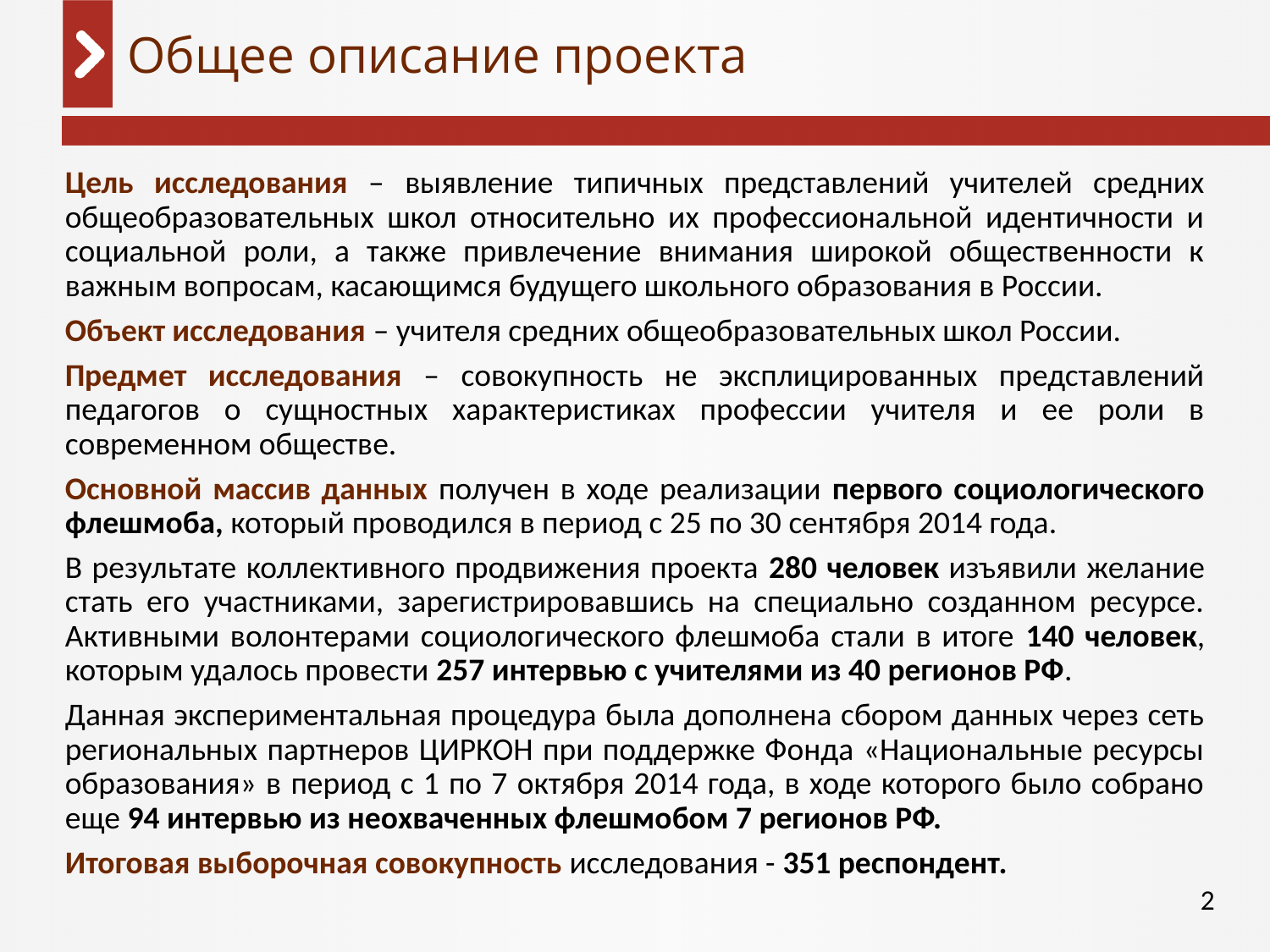

# Общее описание проекта
Цель исследования – выявление типичных представлений учителей средних общеобразовательных школ относительно их профессиональной идентичности и социальной роли, а также привлечение внимания широкой общественности к важным вопросам, касающимся будущего школьного образования в России.
Объект исследования – учителя средних общеобразовательных школ России.
Предмет исследования – совокупность не эксплицированных представлений педагогов о сущностных характеристиках профессии учителя и ее роли в современном обществе.
Основной массив данных получен в ходе реализации первого социологического флешмоба, который проводился в период с 25 по 30 сентября 2014 года.
В результате коллективного продвижения проекта 280 человек изъявили желание стать его участниками, зарегистрировавшись на специально созданном ресурсе. Активными волонтерами социологического флешмоба стали в итоге 140 человек, которым удалось провести 257 интервью с учителями из 40 регионов РФ.
Данная экспериментальная процедура была дополнена сбором данных через сеть региональных партнеров ЦИРКОН при поддержке Фонда «Национальные ресурсы образования» в период с 1 по 7 октября 2014 года, в ходе которого было собрано еще 94 интервью из неохваченных флешмобом 7 регионов РФ.
Итоговая выборочная совокупность исследования - 351 респондент.